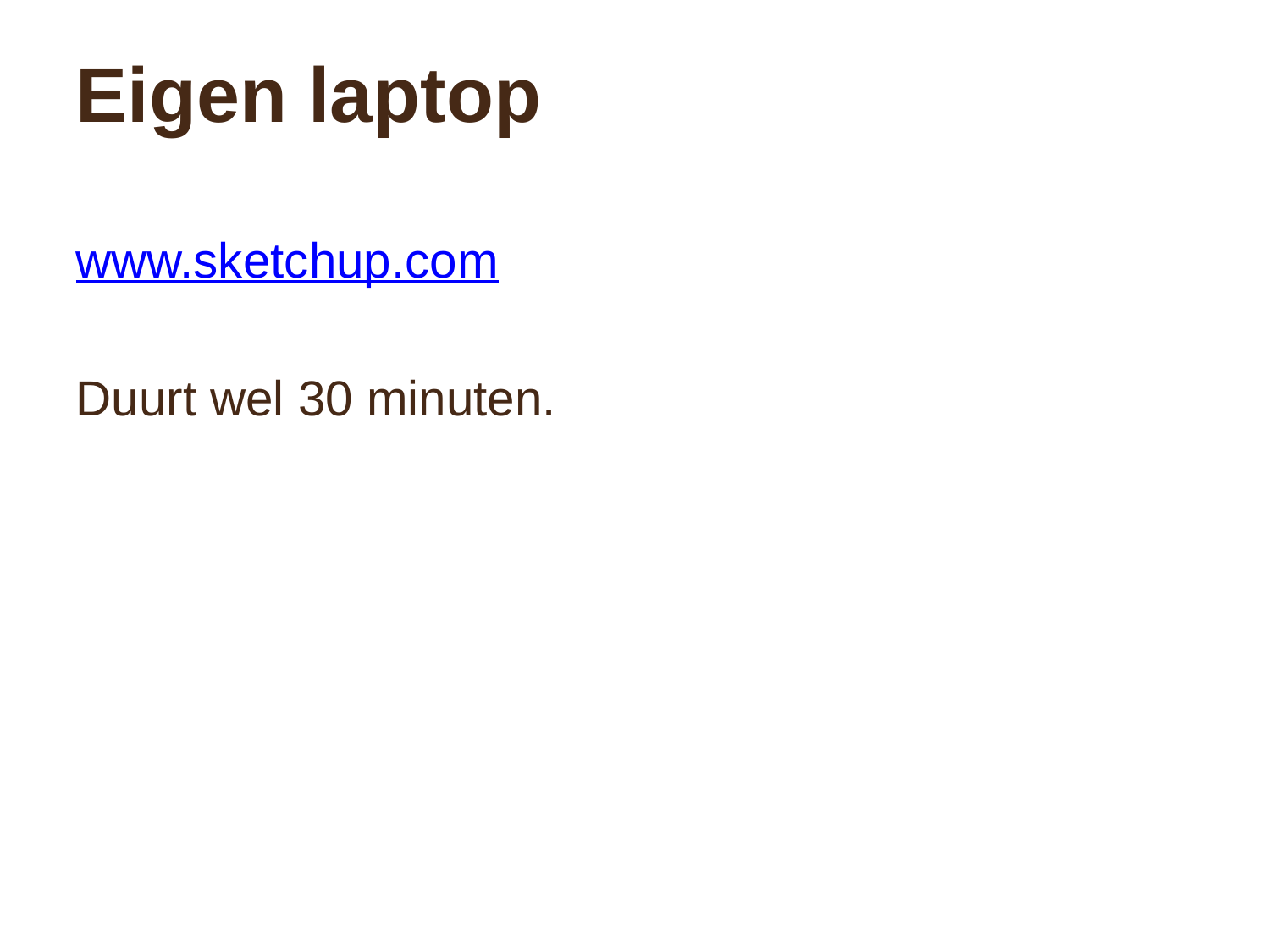

# Eigen laptop
www.sketchup.com

Duurt wel 30 minuten.